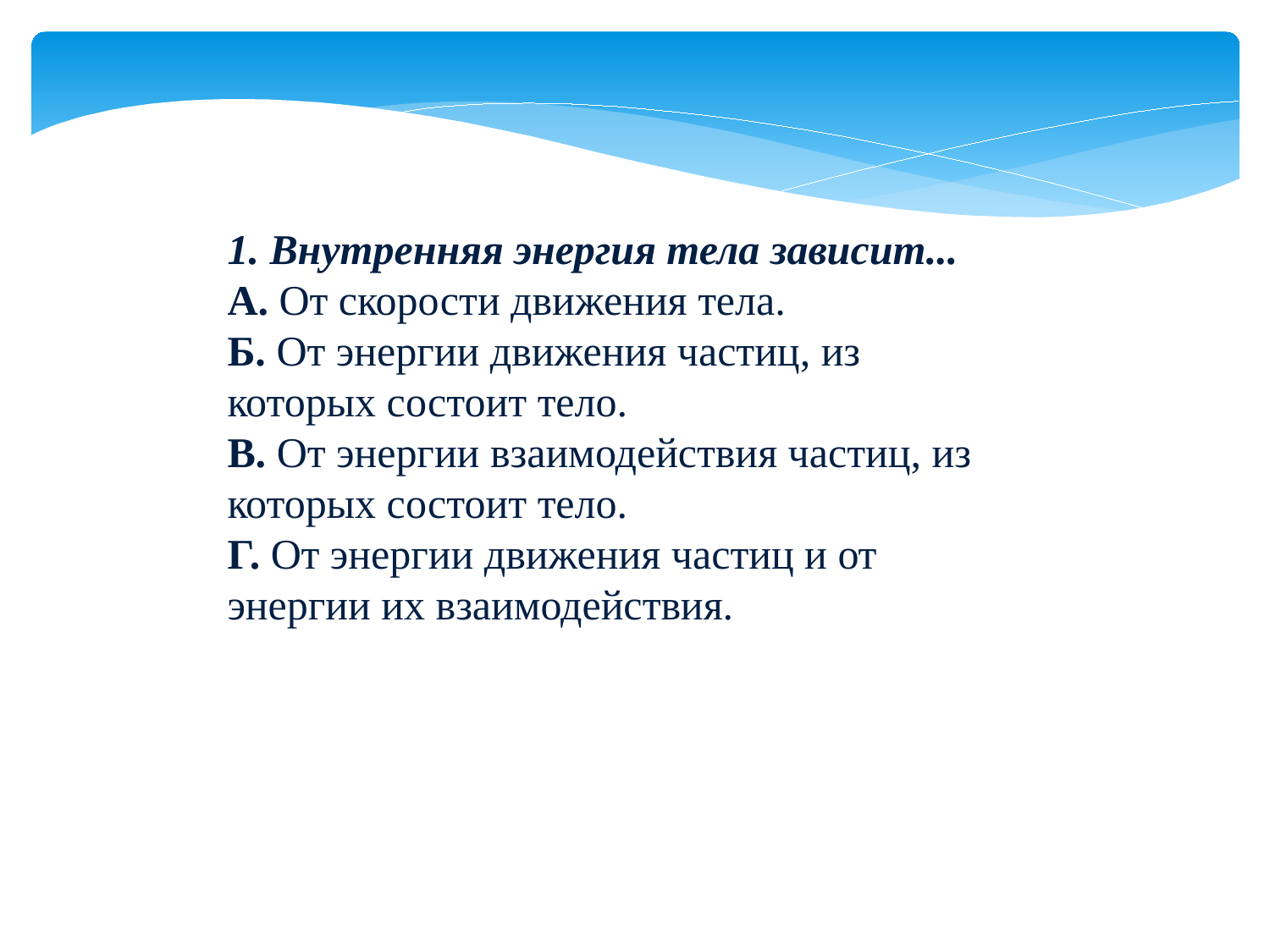

1. Внутренняя энергия тела зависит...
А. От скорости движения тела.
Б. От энергии движения частиц, из которых состоит тело.
В. От энергии взаимодействия частиц, из которых состоит тело.
Г. От энергии движения частиц и от энергии их взаимодействия.